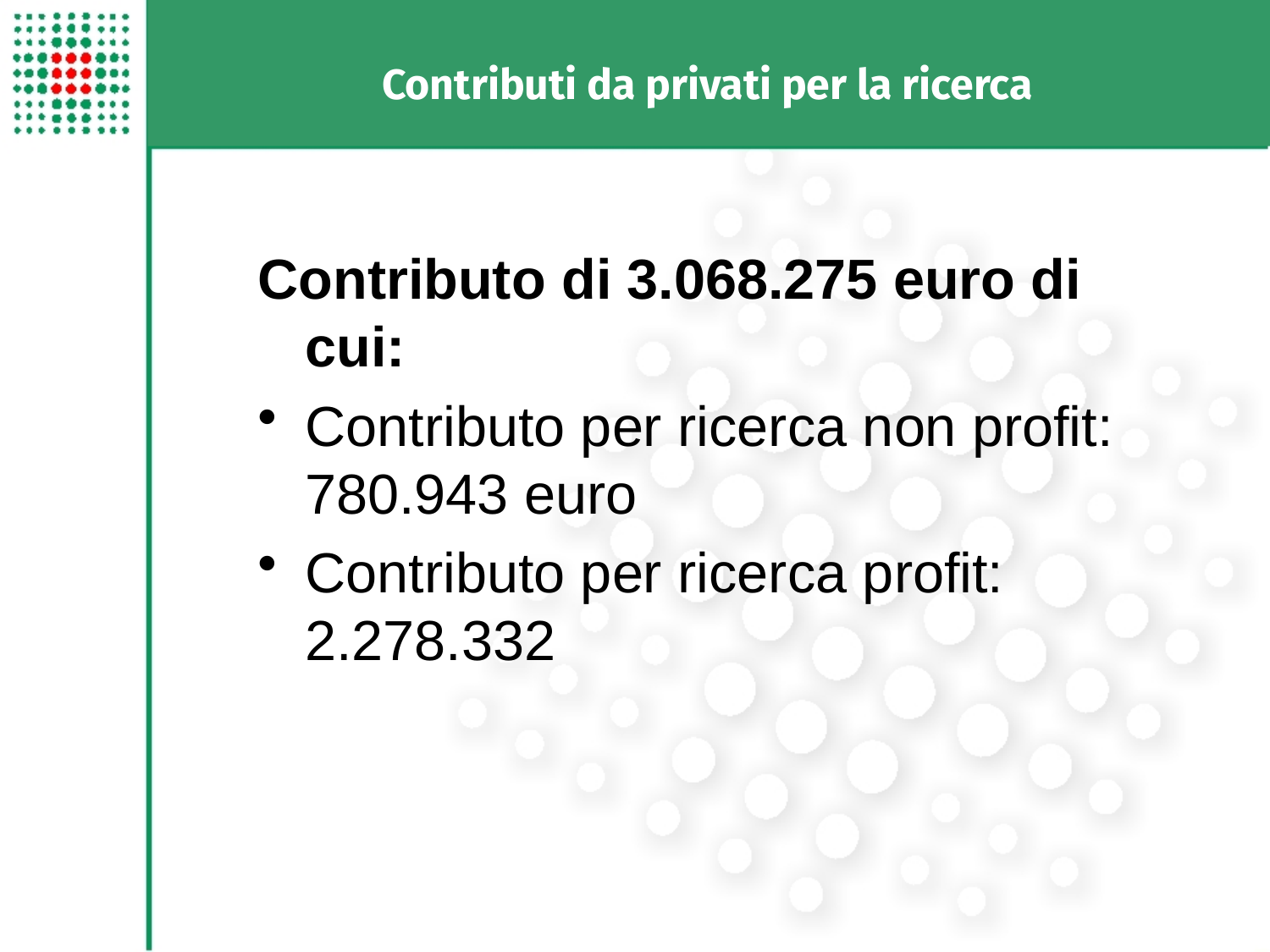

# Contributi da privati per la ricerca
Contributo di 3.068.275 euro di cui:
Contributo per ricerca non profit: 780.943 euro
Contributo per ricerca profit: 2.278.332